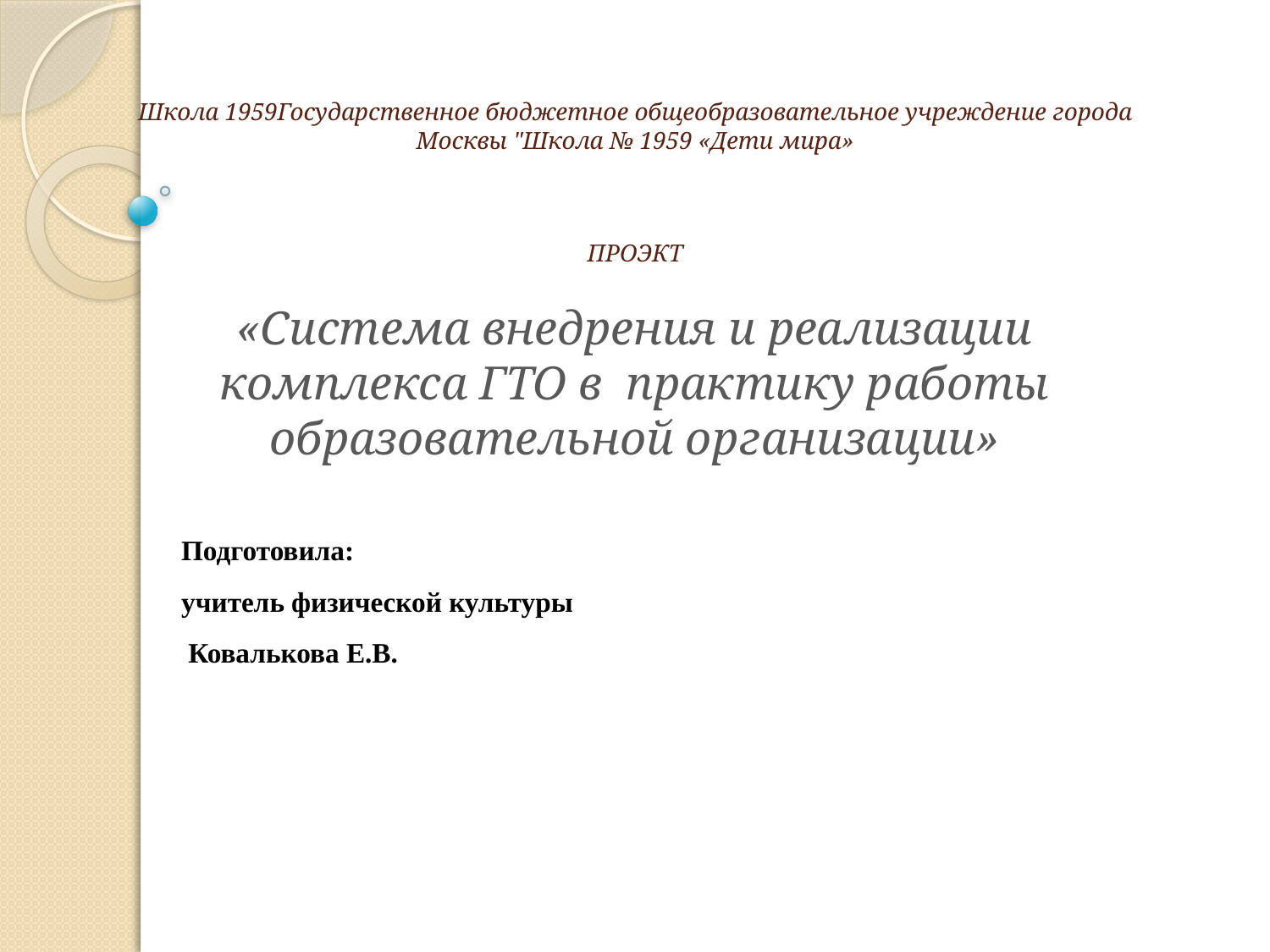

# Школа 1959Государственное бюджетное общеобразовательное учреждение города Москвы "Школа № 1959 «Дети мира» ПРОЭКТ «Система внедрения и реализации комплекса ГТО в  практику работы образовательной организации»
Подготовила:
учитель физической культуры
 Ковалькова Е.В.